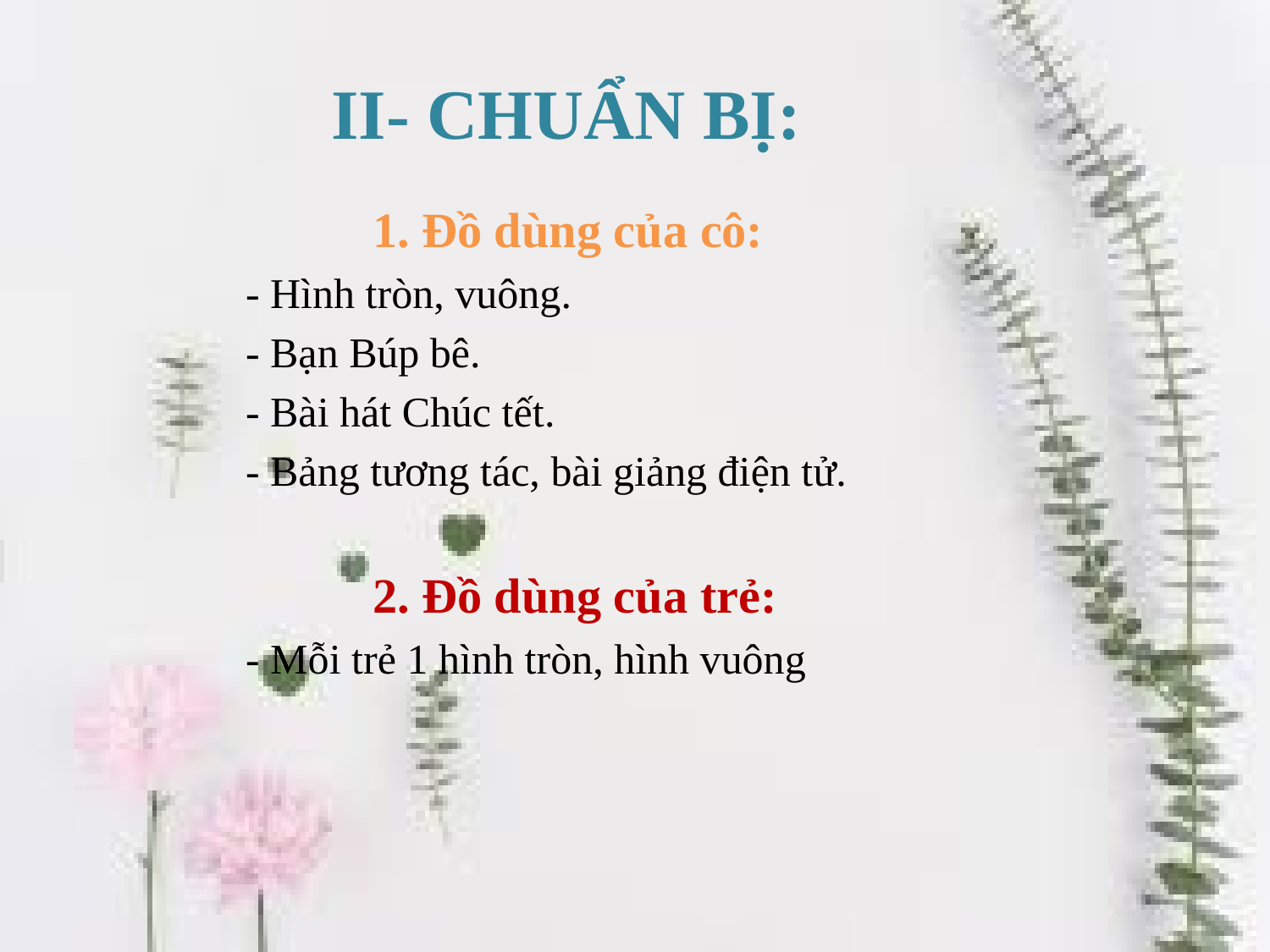

# II- CHUẨN BỊ:
1. Đồ dùng của cô:
- Hình tròn, vuông.
- Bạn Búp bê.
- Bài hát Chúc tết.
- Bảng tương tác, bài giảng điện tử.

2. Đồ dùng của trẻ:
- Mỗi trẻ 1 hình tròn, hình vuông